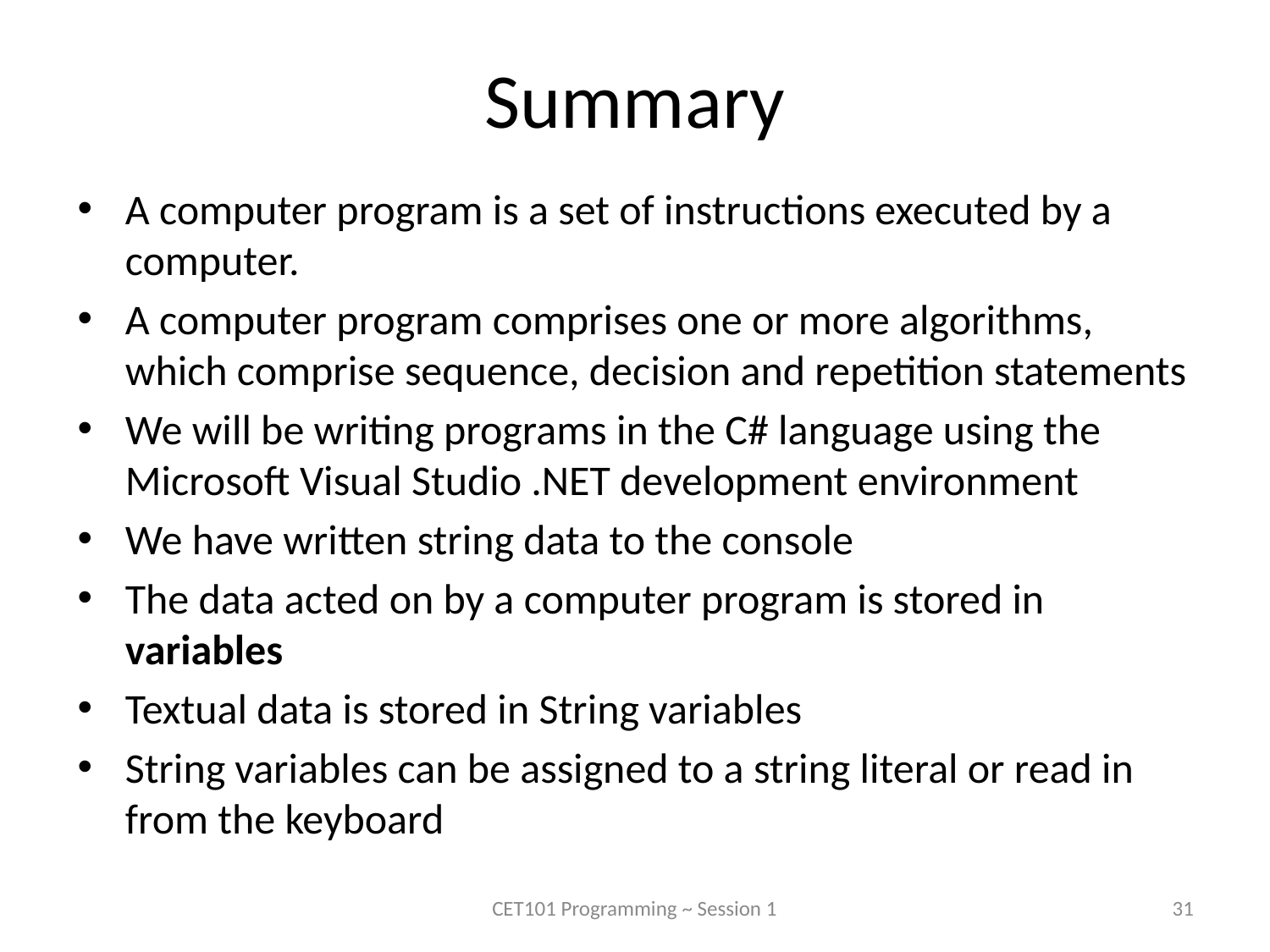

# Summary
A computer program is a set of instructions executed by a computer.
A computer program comprises one or more algorithms, which comprise sequence, decision and repetition statements
We will be writing programs in the C# language using the Microsoft Visual Studio .NET development environment
We have written string data to the console
The data acted on by a computer program is stored in variables
Textual data is stored in String variables
String variables can be assigned to a string literal or read in from the keyboard
CET101 Programming ~ Session 1
31